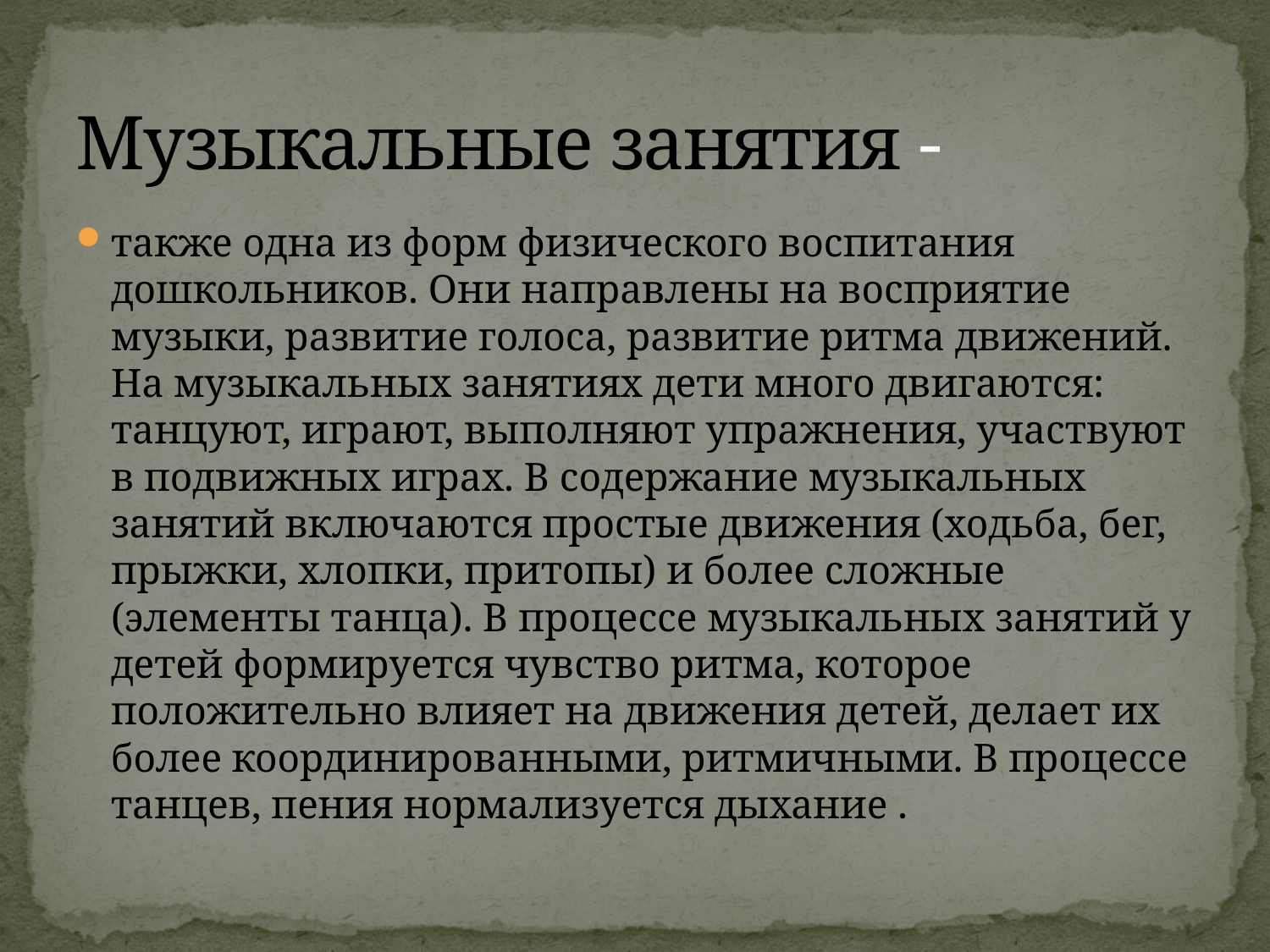

# Музыкальные занятия -
также одна из форм физического воспитания дошкольников. Они направлены на восприятие музыки, развитие голоса, развитие ритма движений. На музыкальных занятиях дети много двигаются: танцуют, играют, выполняют упражнения, участвуют в подвижных играх. В содержание музыкальных занятий включаются простые движения (ходьба, бег, прыжки, хлопки, притопы) и более сложные (элементы танца). В процессе музыкальных занятий у детей формируется чувство ритма, которое положительно влияет на движения детей, делает их более координированными, ритмичными. В процессе танцев, пения нормализуется дыхание .